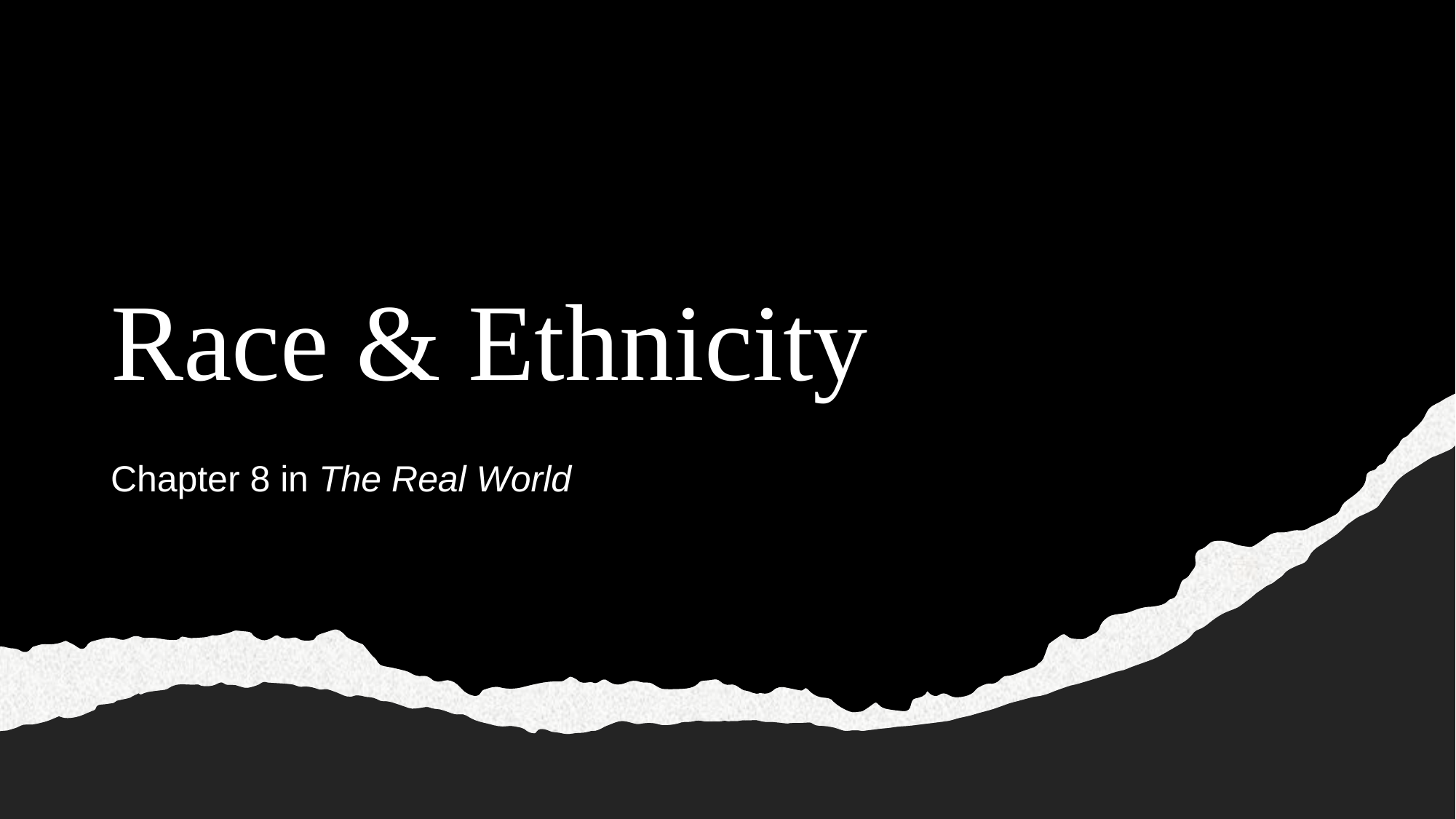

# Race & Ethnicity

Chapter 8 in The Real World